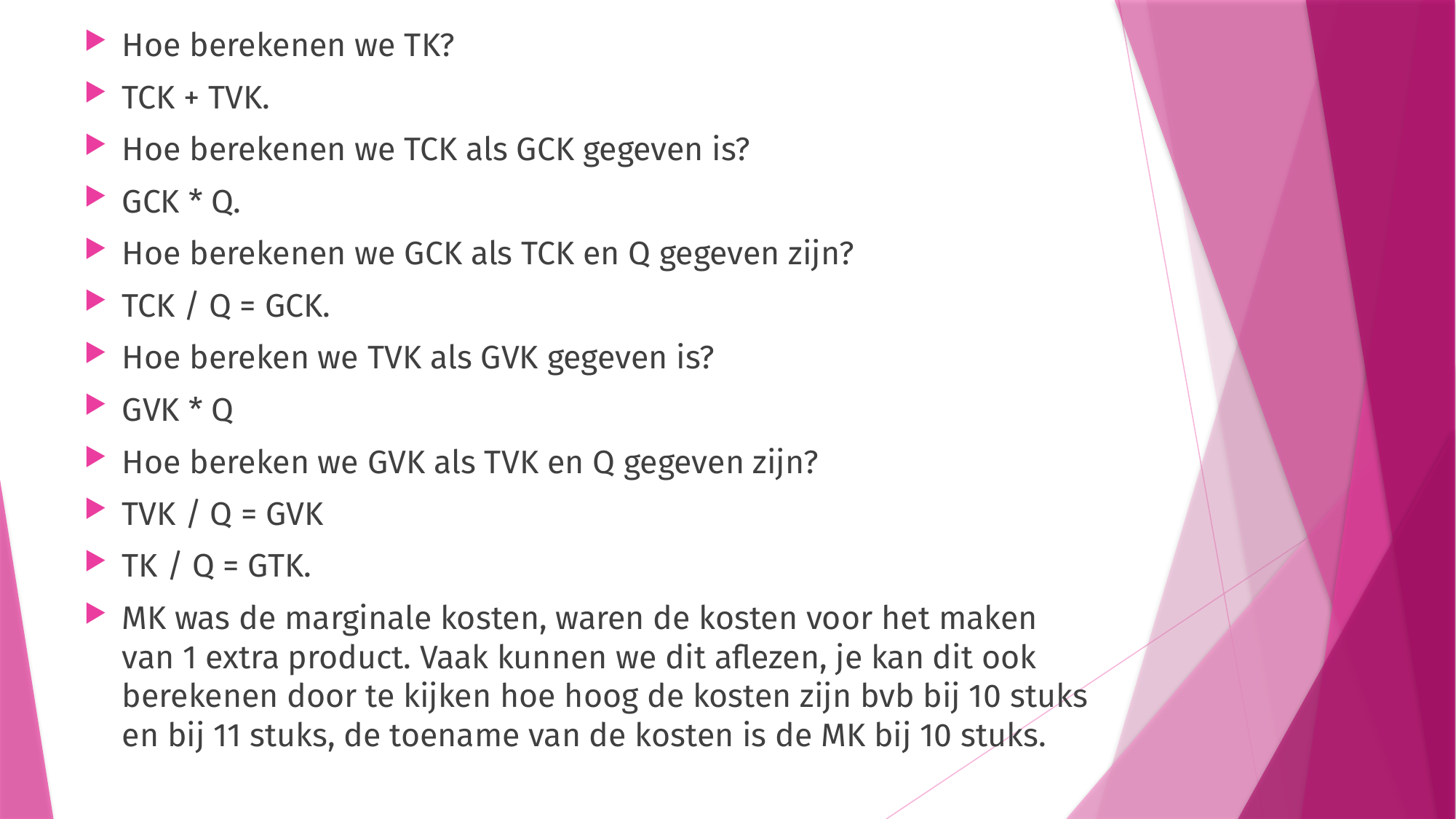

Hoe berekenen we TK?
TCK + TVK.
Hoe berekenen we TCK als GCK gegeven is?
GCK * Q.
Hoe berekenen we GCK als TCK en Q gegeven zijn?
TCK / Q = GCK.
Hoe bereken we TVK als GVK gegeven is?
GVK * Q
Hoe bereken we GVK als TVK en Q gegeven zijn?
TVK / Q = GVK
TK / Q = GTK.
MK was de marginale kosten, waren de kosten voor het maken van 1 extra product. Vaak kunnen we dit aflezen, je kan dit ook berekenen door te kijken hoe hoog de kosten zijn bvb bij 10 stuks en bij 11 stuks, de toename van de kosten is de MK bij 10 stuks.